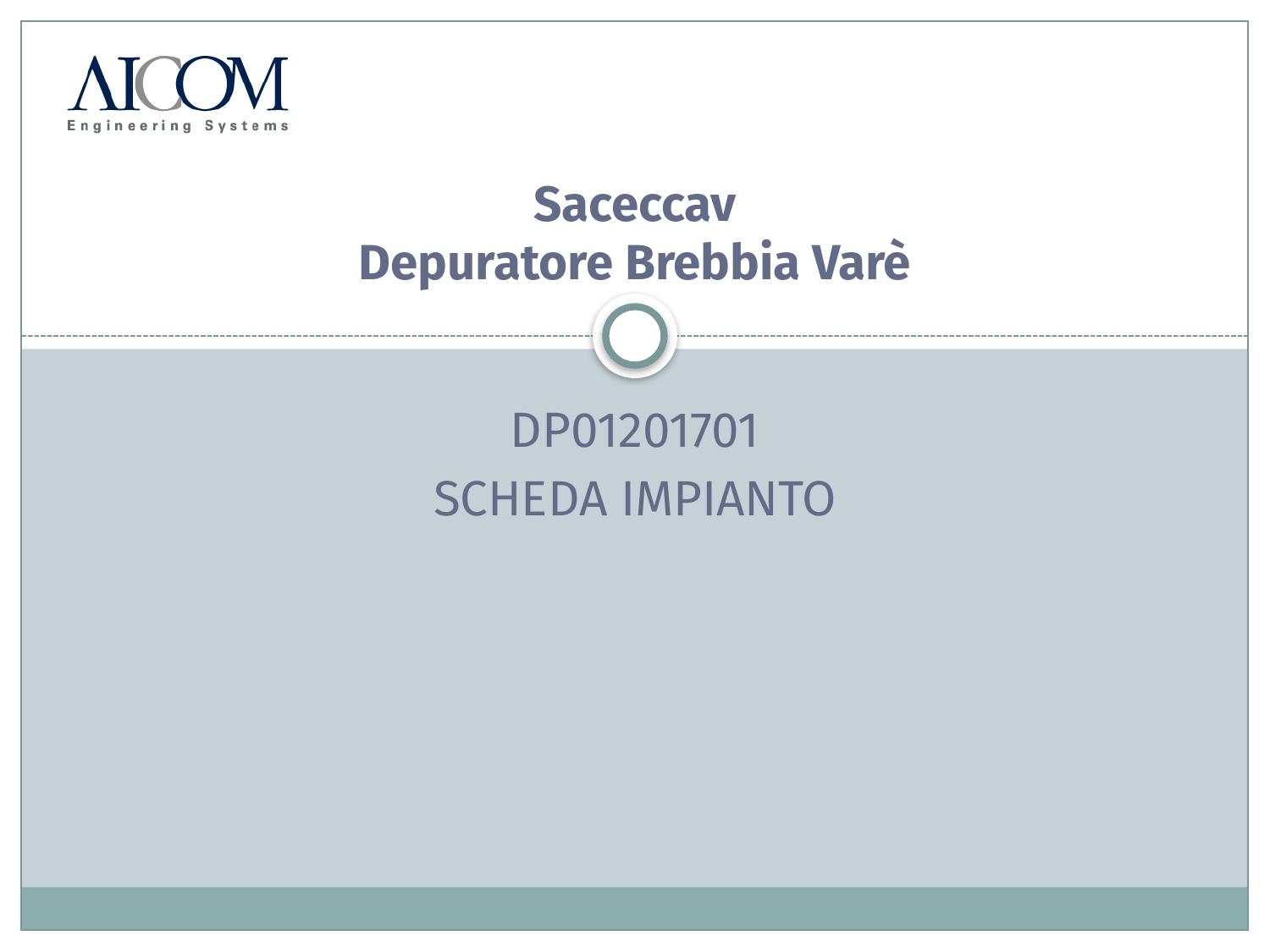

# Saceccav Depuratore Brebbia Varè
DP01201701
SCHEDA IMPIANTO